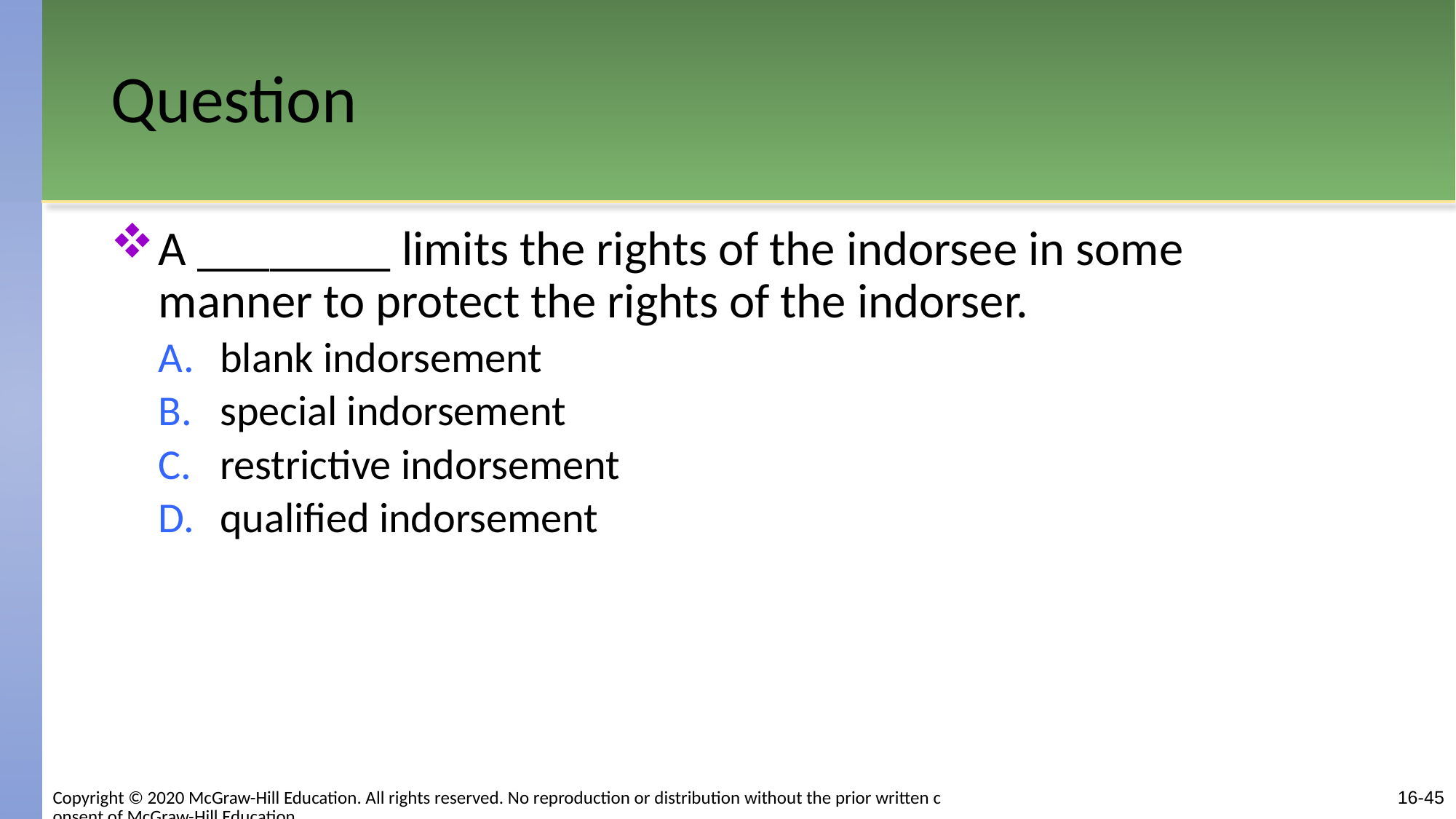

# Question
A ________ limits the rights of the indorsee in some manner to protect the rights of the indorser.
blank indorsement
special indorsement
restrictive indorsement
qualified indorsement
Copyright © 2020 McGraw-Hill Education. All rights reserved. No reproduction or distribution without the prior written consent of McGraw-Hill Education.
16-45